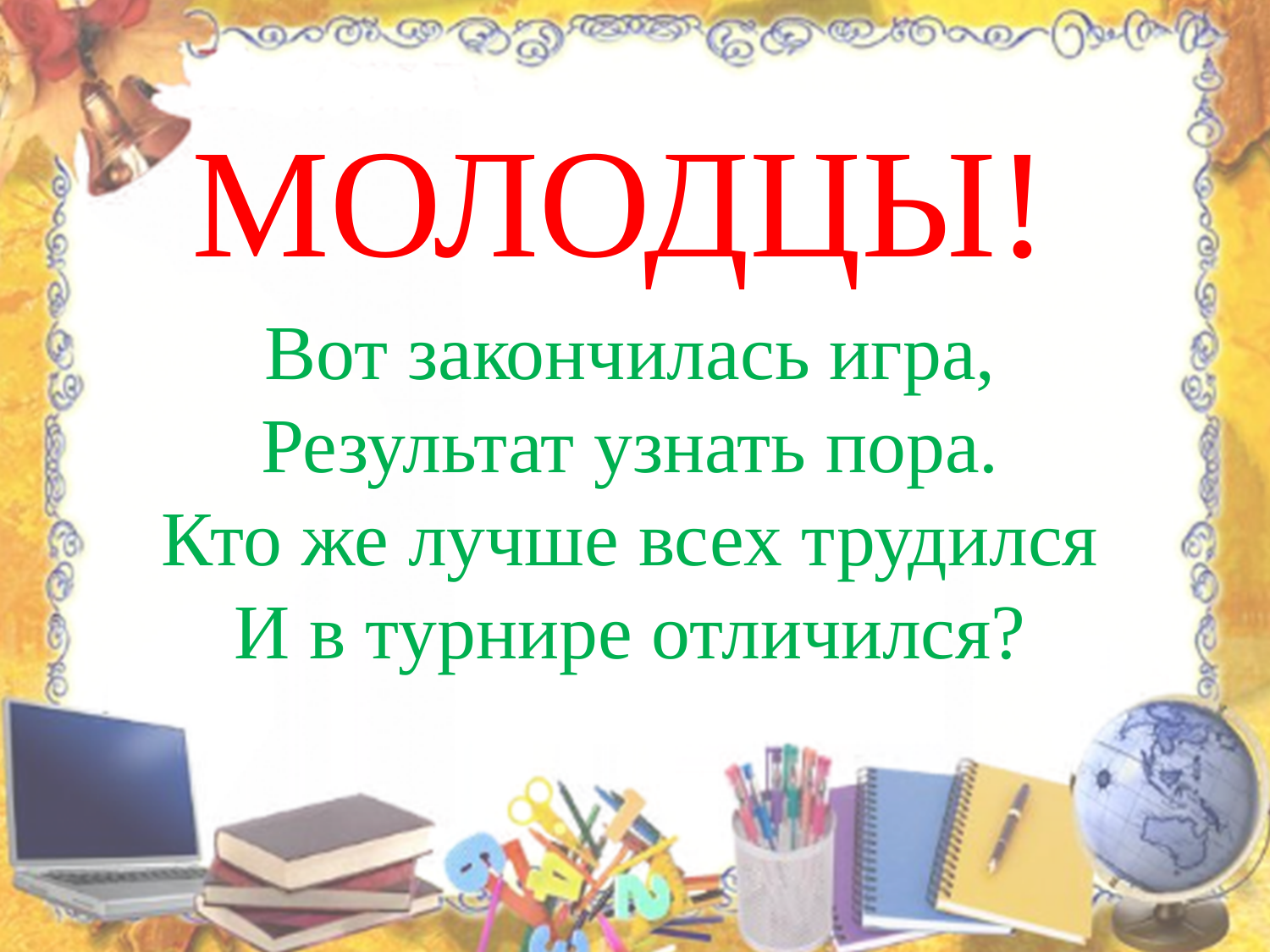

МОЛОДЦЫ!
Вот закончилась игра,
Результат узнать пора.
Кто же лучше всех трудился
И в турнире отличился?